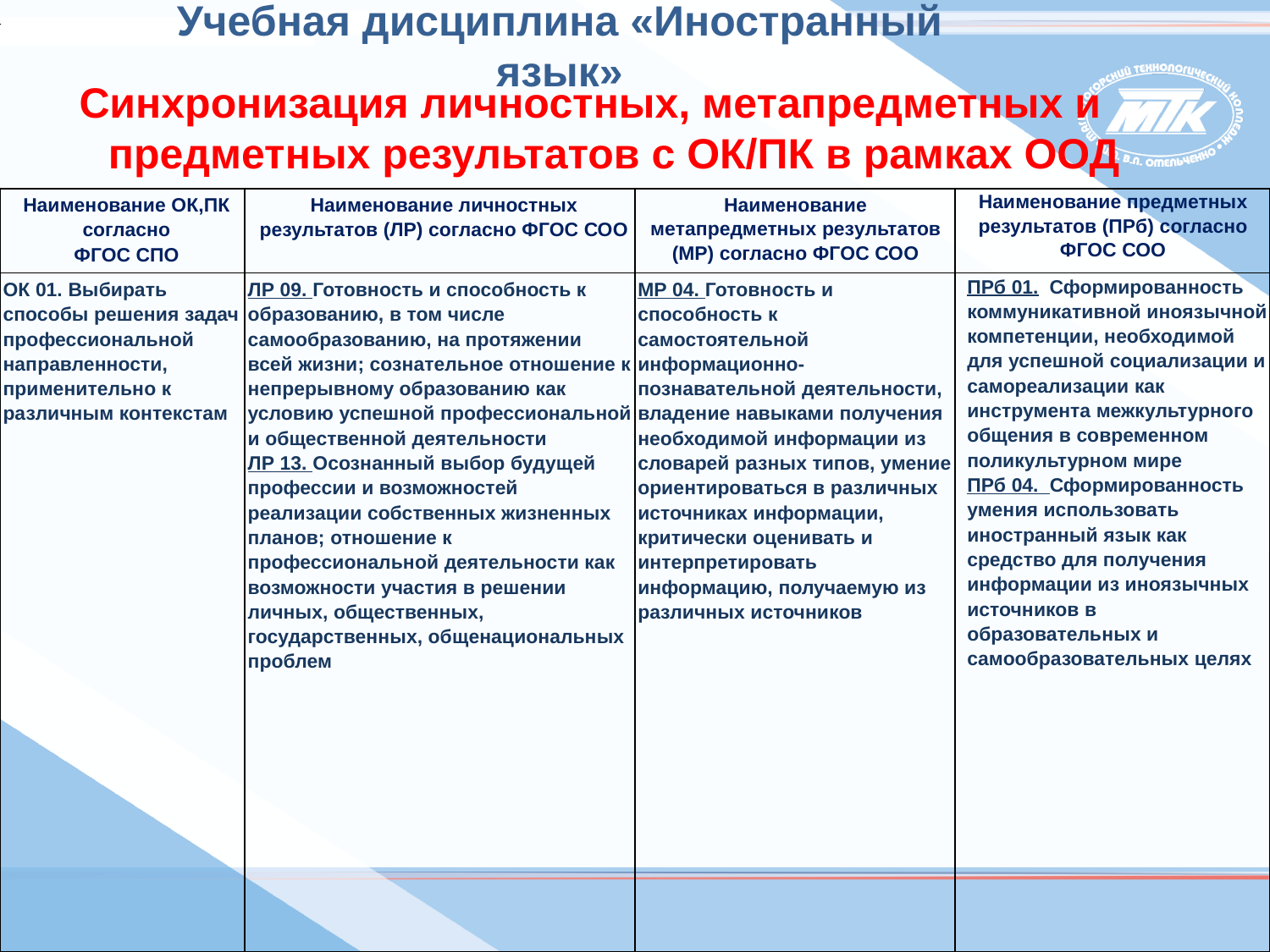

Учебная дисциплина «Иностранный  язык»

Синхронизация личностных, метапредметных и предметных результатов с ОК/ПК в рамках ООД

| Наименование ОК,ПК согласно ФГОС СПО | Наименование личностных результатов (ЛР) согласно ФГОС СОО | Наименование метапредметных результатов (МР) согласно ФГОС СОО | Наименование предметных результатов (ПРб) согласно ФГОС СОО |
| --- | --- | --- | --- |
| ОК 01. Выбирать способы решения задач профессиональной направленности, применительно к различным контекстам | ЛР 09. Готовность и способность к образованию, в том числе самообразованию, на протяжении всей жизни; сознательное отношение к непрерывному образованию как условию успешной профессиональной и общественной деятельности ЛР 13. Осознанный выбор будущей профессии и возможностей реализации собственных жизненных планов; отношение к профессиональной деятельности как возможности участия в решении личных, общественных, государственных, общенациональных проблем | МР 04. Готовность и способность к самостоятельной информационно-познавательной деятельности, владение навыками получения необходимой информации из словарей разных типов, умение ориентироваться в различных источниках информации, критически оценивать и интерпретировать информацию, получаемую из различных источников | ПРб 01. Сформированность коммуникативной иноязычной компетенции, необходимой для успешной социализации и самореализации как инструмента межкультурного общения в современном поликультурном мире ПРб 04. Сформированность умения использовать иностранный язык как средство для получения информации из иноязычных источников в образовательных и самообразовательных целях |